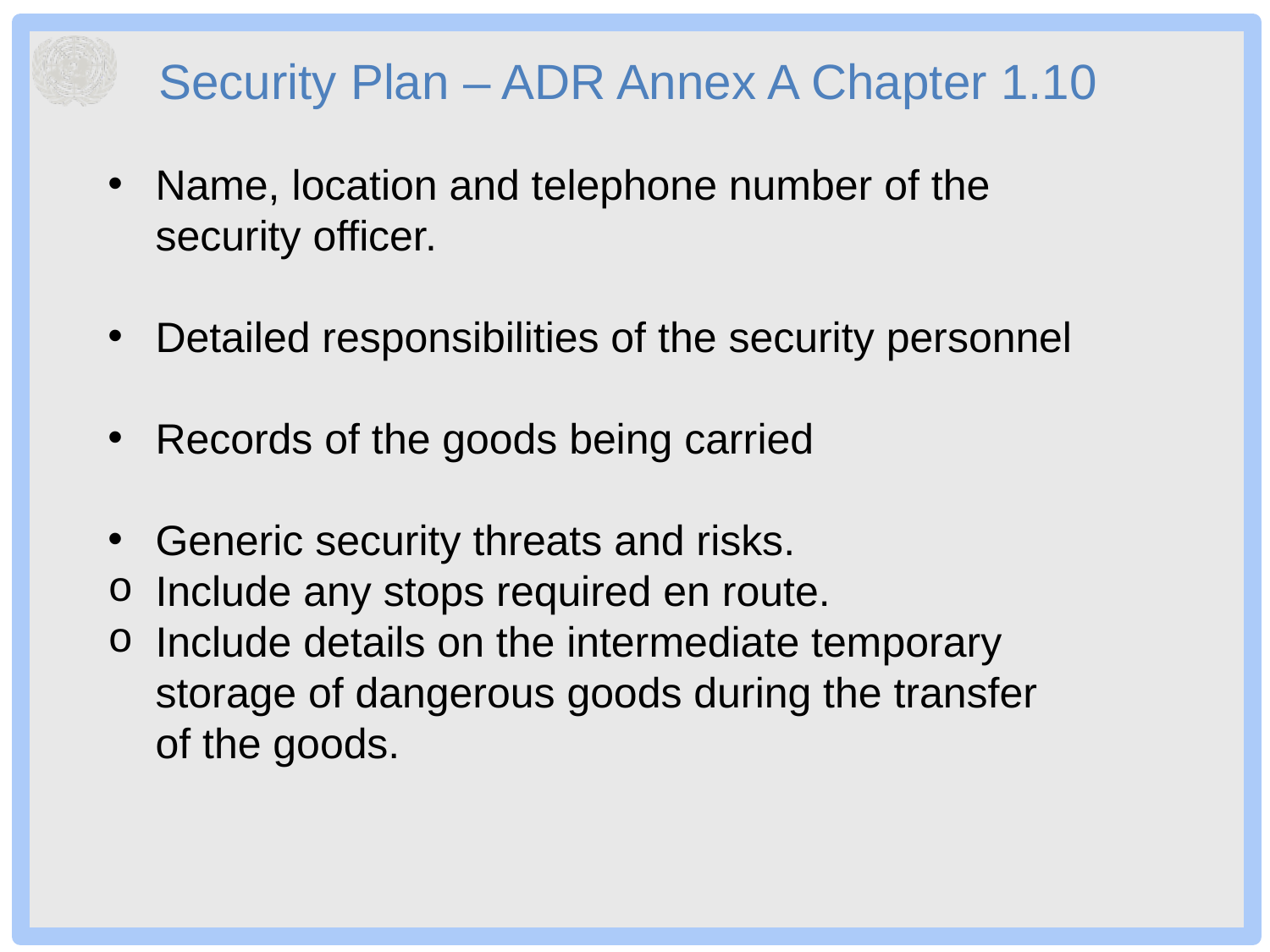

# Security Plan – ADR Annex A Chapter 1.10
Name, location and telephone number of the security officer.

Detailed responsibilities of the security personnel

Records of the goods being carried

Generic security threats and risks.
Include any stops required en route.
Include details on the intermediate temporary storage of dangerous goods during the transfer of the goods.